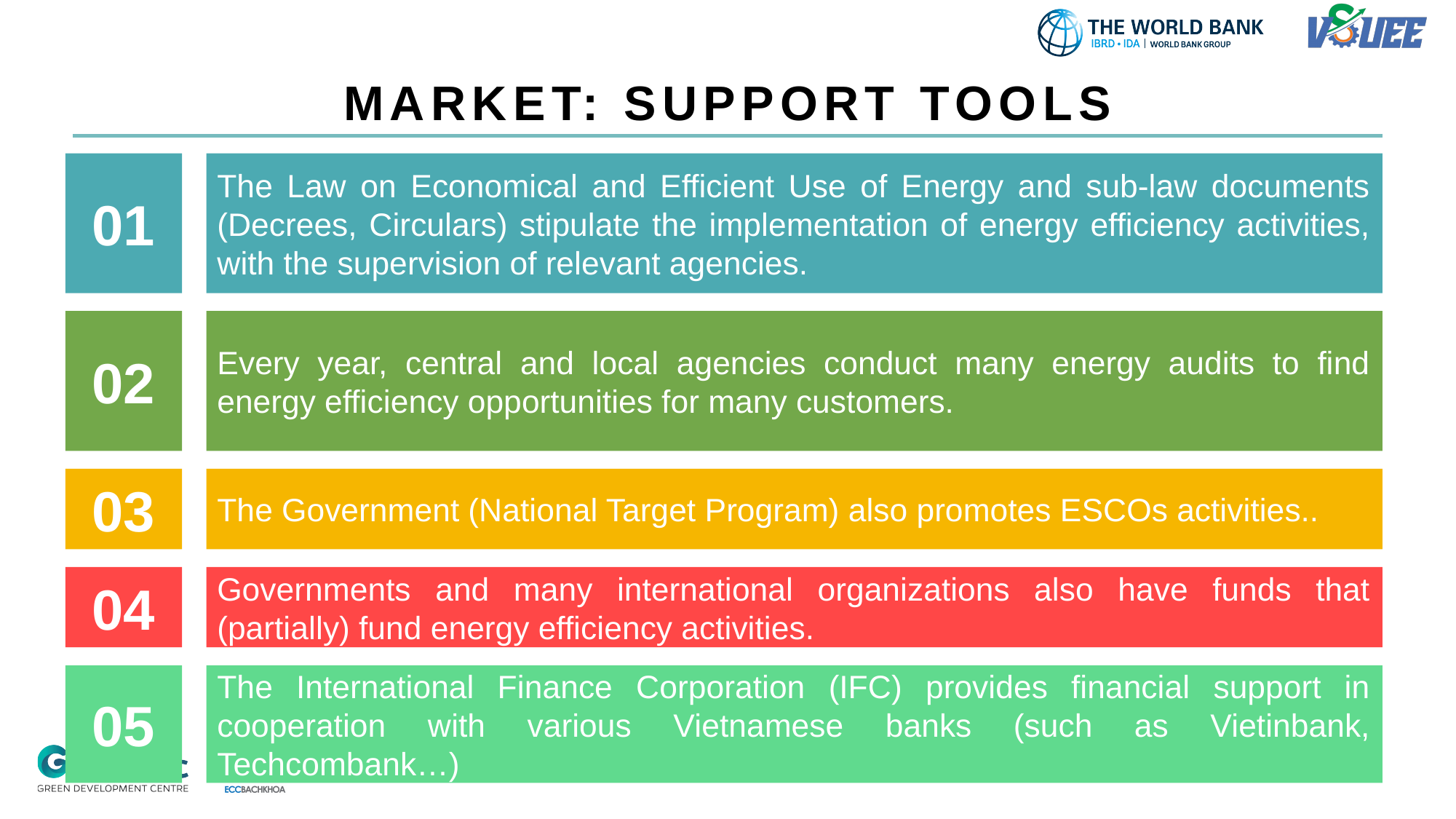

# MARKET: SUPPORT TOOLS
01
The Law on Economical and Efficient Use of Energy and sub-law documents (Decrees, Circulars) stipulate the implementation of energy efficiency activities, with the supervision of relevant agencies.
02
Every year, central and local agencies conduct many energy audits to find energy efficiency opportunities for many customers.
03
The Government (National Target Program) also promotes ESCOs activities..
04
Governments and many international organizations also have funds that (partially) fund energy efficiency activities.
05
The International Finance Corporation (IFC) provides financial support in cooperation with various Vietnamese banks (such as Vietinbank, Techcombank…)